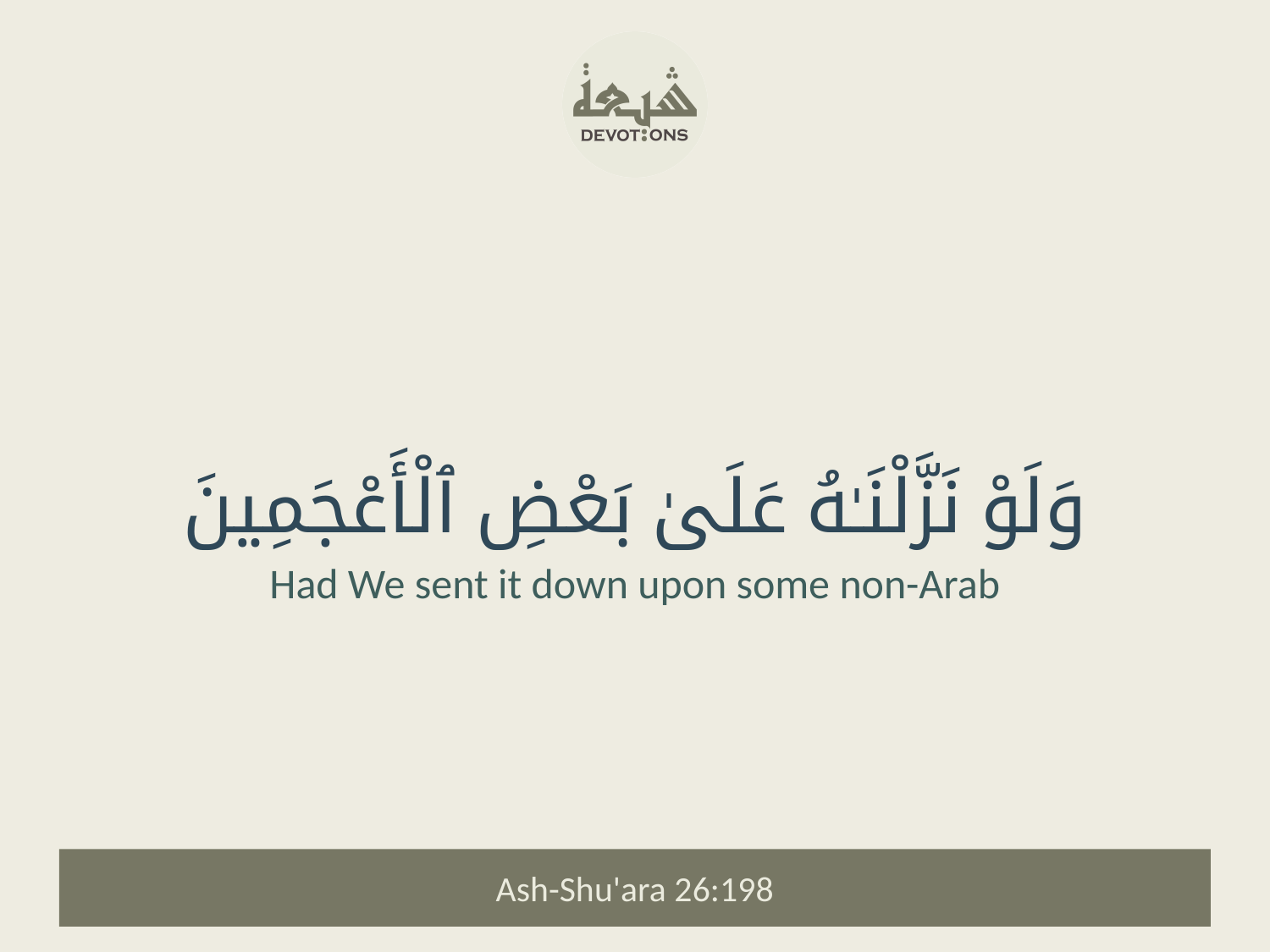

وَلَوْ نَزَّلْنَـٰهُ عَلَىٰ بَعْضِ ٱلْأَعْجَمِينَ
Had We sent it down upon some non-Arab
Ash-Shu'ara 26:198